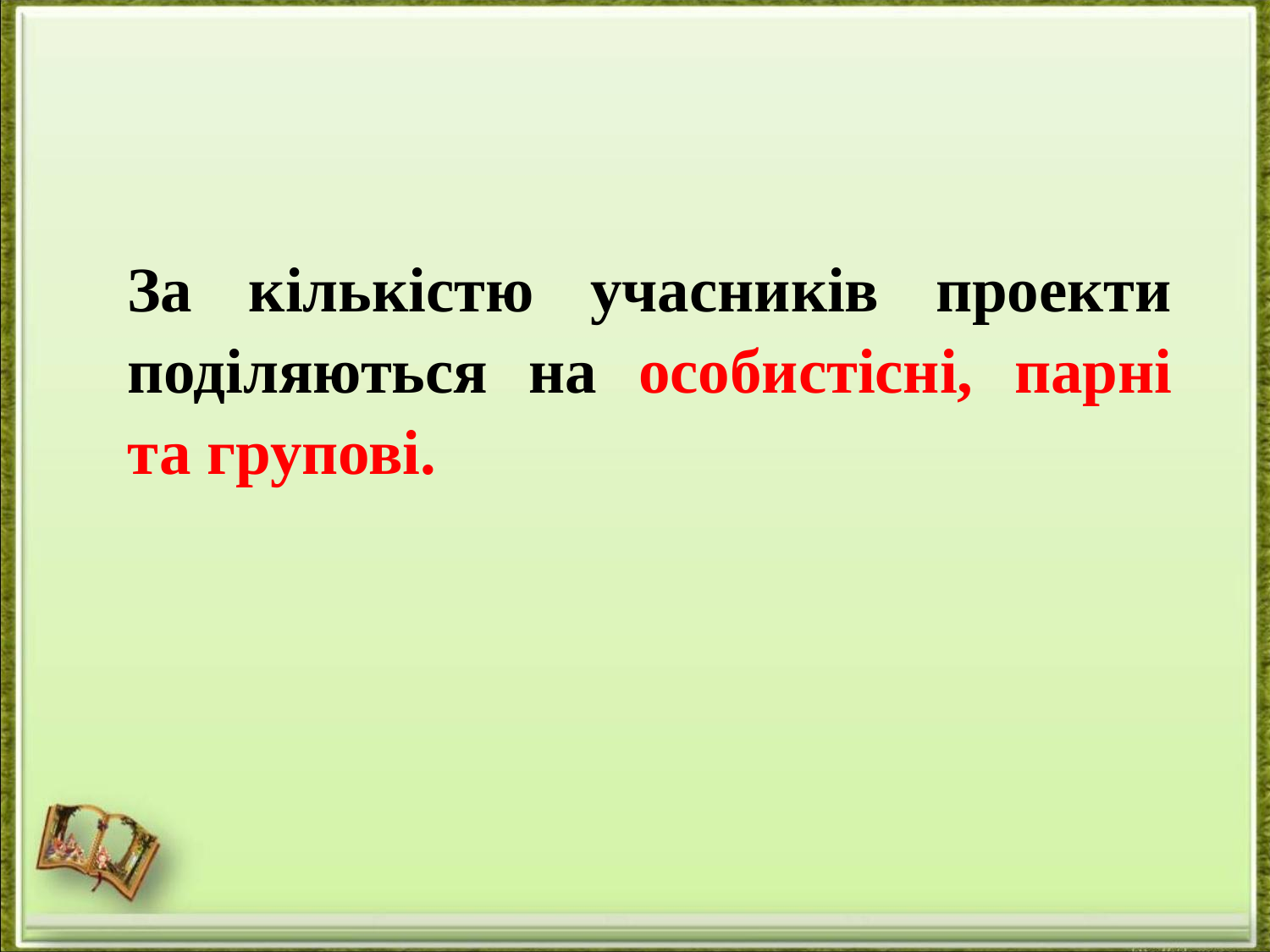

За кількістю учасників проекти поділяються на особистісні, парні та групові.